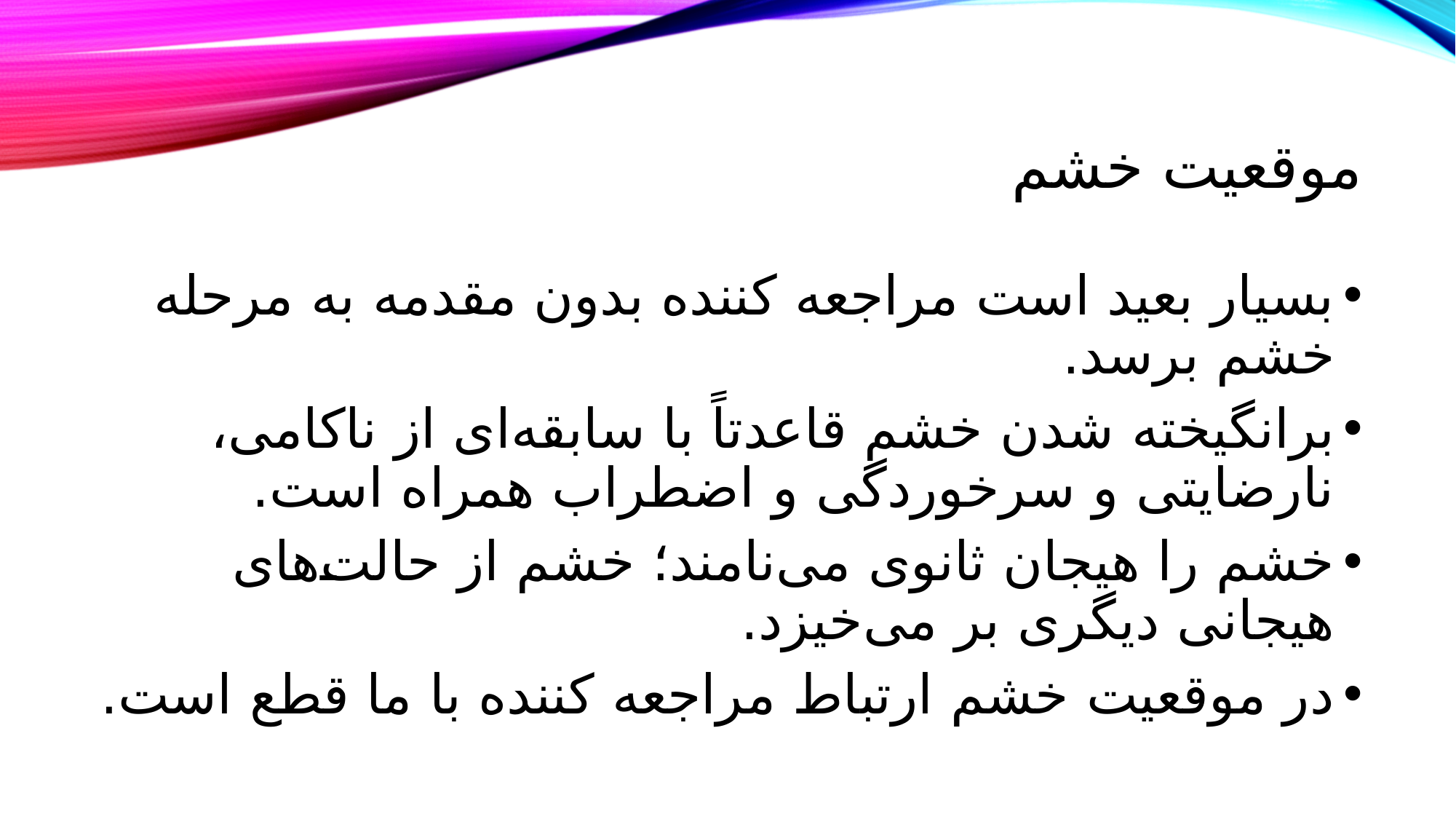

# موقعیت خشم
بسیار بعید است مراجعه کننده بدون مقدمه به مرحله خشم برسد.
برانگیخته شدن خشم قاعدتاً با سابقه‌ای از ناکامی، نارضایتی و سرخوردگی و اضطراب همراه است.
خشم را هیجان ثانوی می‌نامند؛ خشم از حالت‌های هیجانی دیگری بر می‌خیزد.
در موقعیت خشم ارتباط مراجعه کننده با ما قطع است.